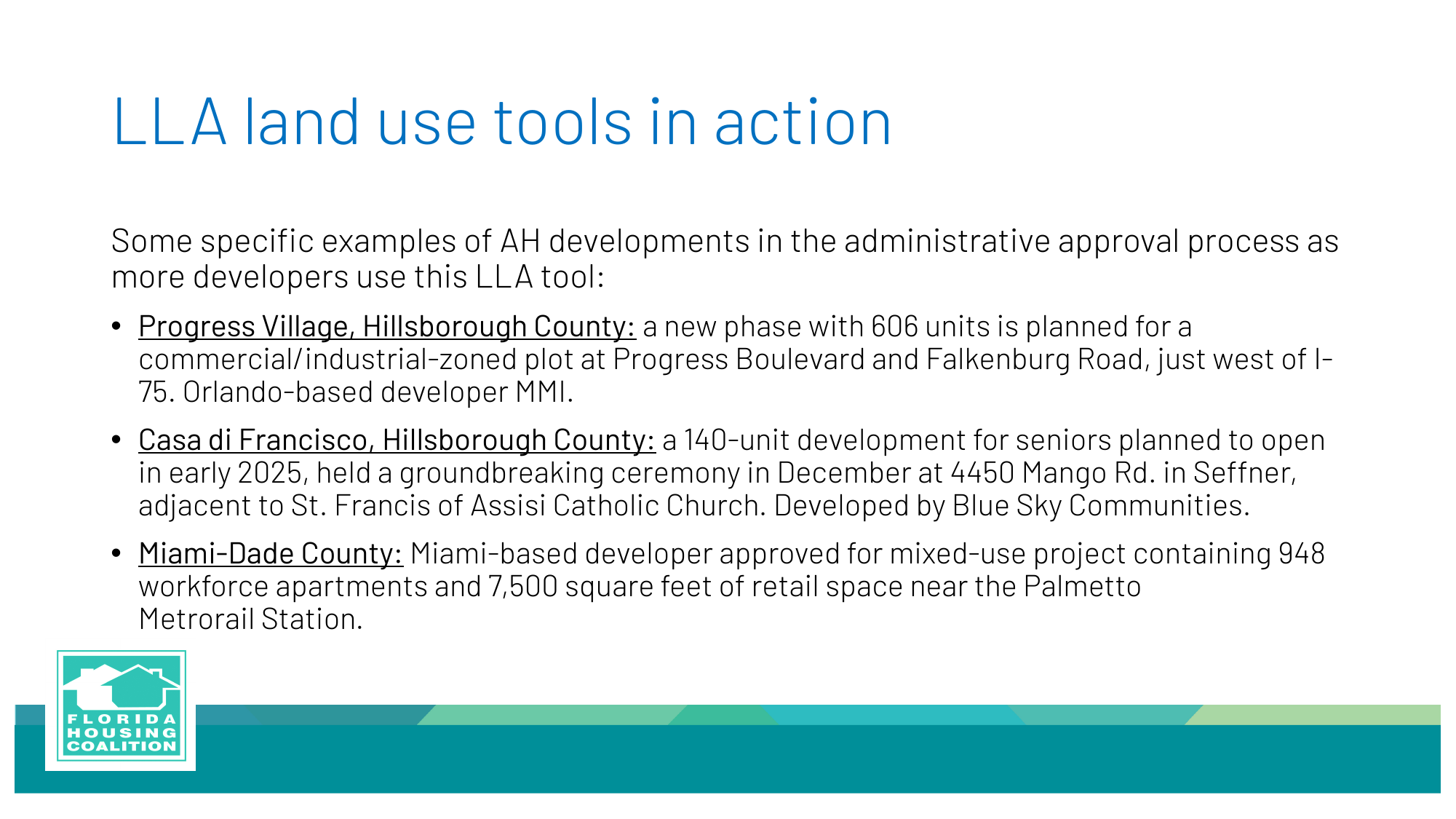

# LLA land use tools in action

Some specific examples of AH developments in the administrative approval process as more developers use this LLA tool:
Progress Village, Hillsborough County: a new phase with 606 units is planned for a commercial/industrial-zoned plot at Progress Boulevard and Falkenburg Road, just west of I-75. Orlando-based developer MMI.
Casa di Francisco, Hillsborough County: a 140-unit development for seniors planned to open in early 2025, held a groundbreaking ceremony in December at 4450 Mango Rd. in Seffner, adjacent to St. Francis of Assisi Catholic Church. Developed by Blue Sky Communities.
Miami-Dade County: Miami-based developer approved for mixed-use project containing 948 workforce apartments and 7,500 square feet of retail space near the Palmetto Metrorail Station.